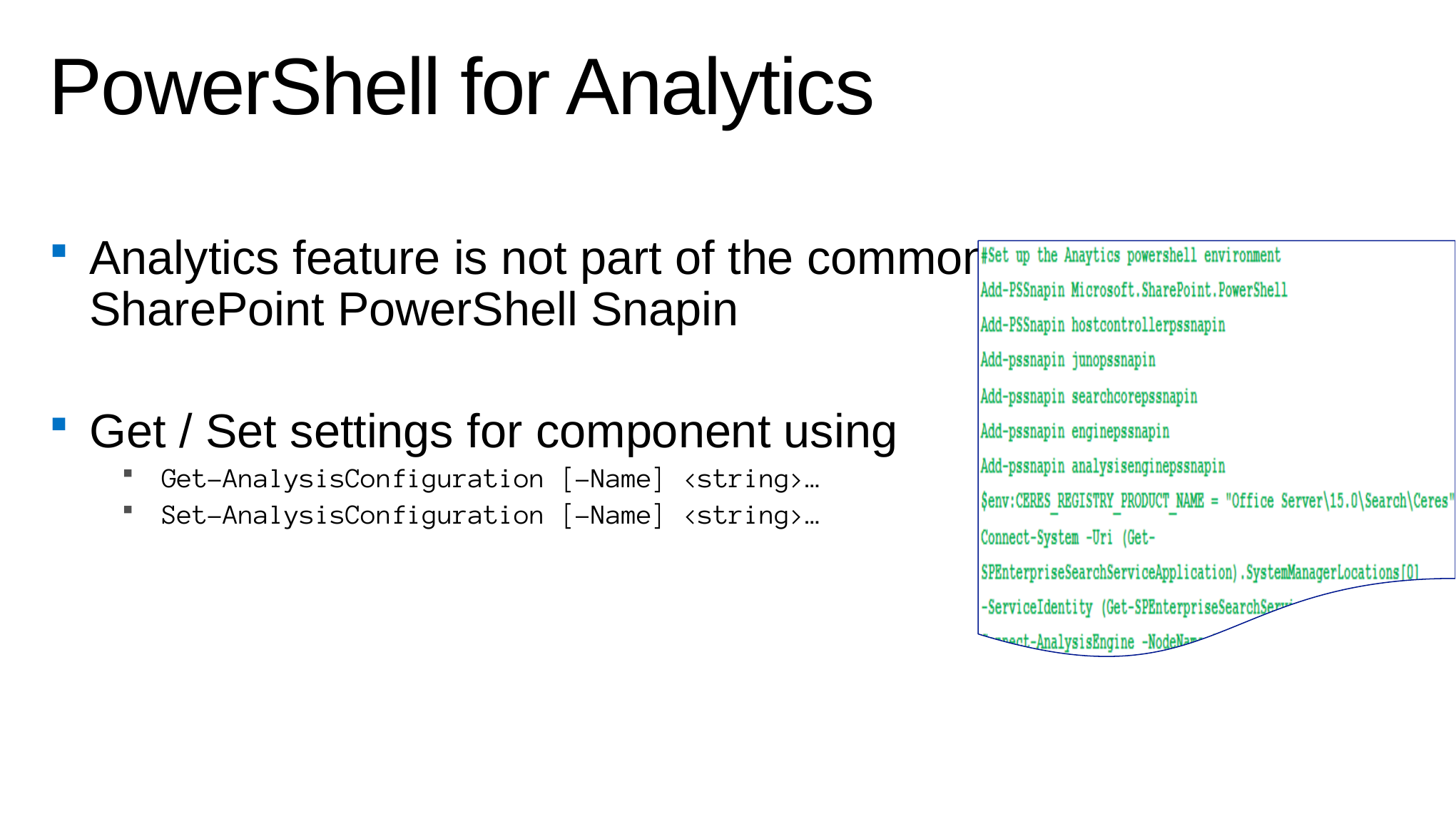

# PowerShell for Analytics

Analytics feature is not part of the common SharePoint PowerShell Snapin

Get / Set settings for component using
Get-AnalysisConfiguration [-Name] <string>…
Set-AnalysisConfiguration [-Name] <string>…